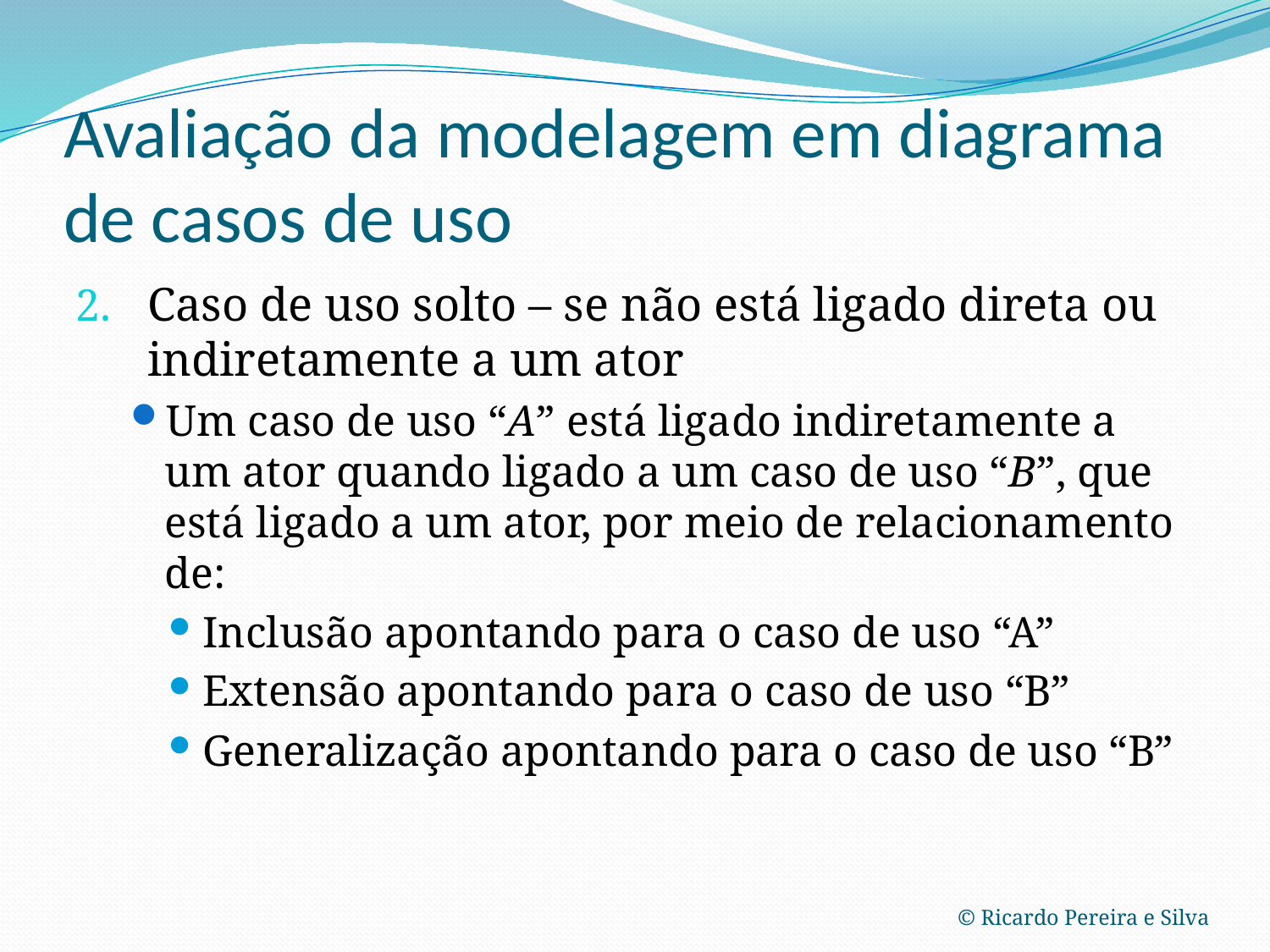

# Avaliação da modelagem em diagrama de casos de uso
Caso de uso solto – se não está ligado direta ou indiretamente a um ator
Um caso de uso “A” está ligado indiretamente a um ator quando ligado a um caso de uso “B”, que está ligado a um ator, por meio de relacionamento de:
Inclusão apontando para o caso de uso “A”
Extensão apontando para o caso de uso “B”
Generalização apontando para o caso de uso “B”
© Ricardo Pereira e Silva